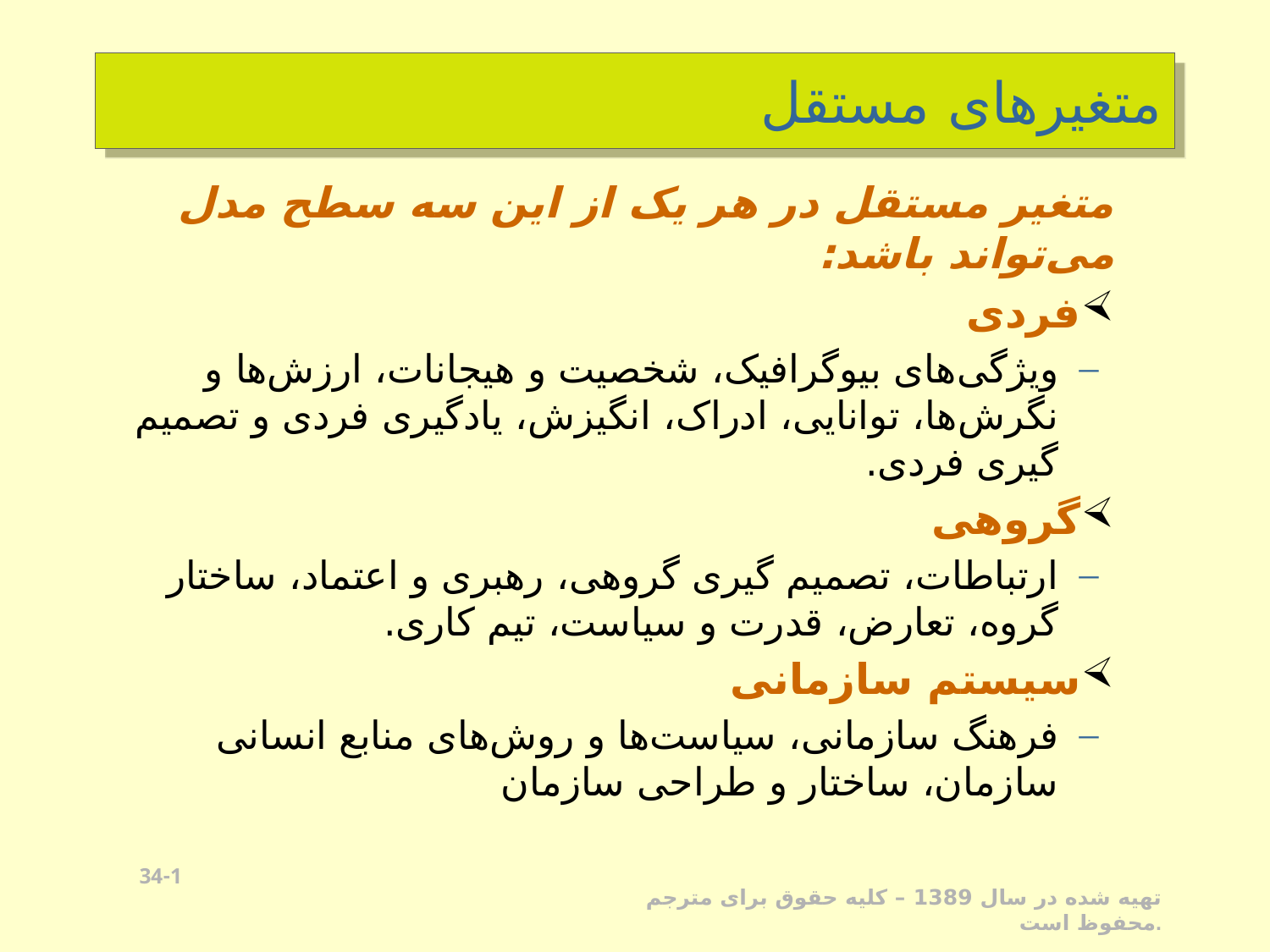

# متغیرهای مستقل
متغیر مستقل در هر یک از این سه سطح مدل می‌تواند باشد:
فردی
ویژگی‌های بیوگرافیک، شخصیت و هیجانات، ارزش‌ها و نگرش‌ها، توانایی، ادراک، انگیزش، یادگیری فردی و تصمیم گیری فردی.
گروهی
ارتباطات، تصمیم گیری گروهی، رهبری و اعتماد، ساختار گروه، تعارض، قدرت و سیاست، تیم کاری.
سیستم سازمانی
فرهنگ سازمانی، سیاست‌ها و روش‌های منابع انسانی سازمان، ساختار و طراحی سازمان
1-34